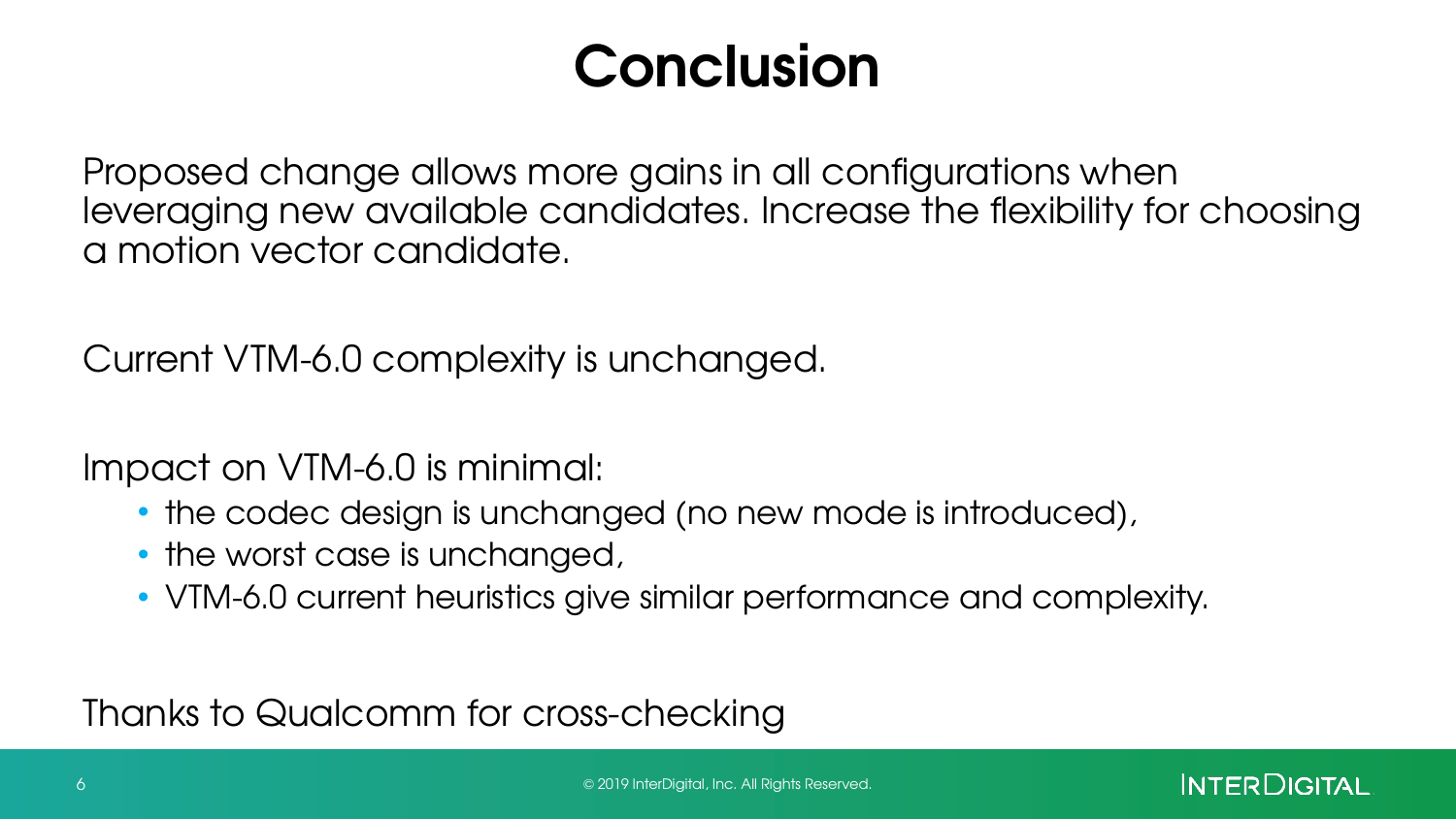

# Conclusion
Proposed change allows more gains in all configurations when leveraging new available candidates. Increase the flexibility for choosing a motion vector candidate.

Current VTM-6.0 complexity is unchanged.

Impact on VTM-6.0 is minimal:
the codec design is unchanged (no new mode is introduced),
the worst case is unchanged,
VTM-6.0 current heuristics give similar performance and complexity.

Thanks to Qualcomm for cross-checking
6
© 2019 InterDigital, Inc. All Rights Reserved.